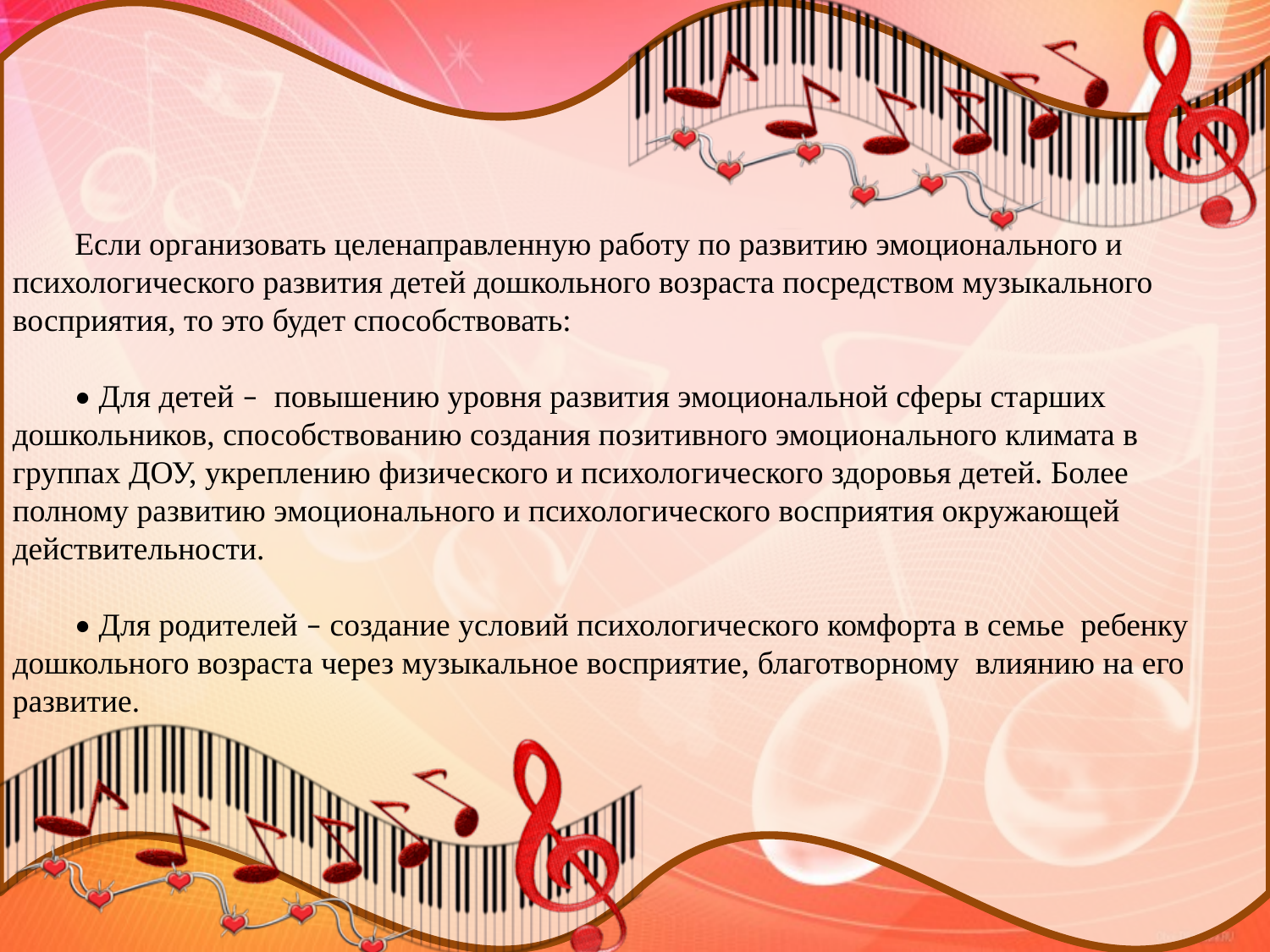

Если организовать целенаправленную работу по развитию эмоционального и психологического развития детей дошкольного возраста посредством музыкального восприятия, то это будет способствовать:

• Для детей –  повышению уровня развития эмоциональной сферы старших дошкольников, способствованию создания позитивного эмоционального климата в группах ДОУ, укреплению физического и психологического здоровья детей. Более полному развитию эмоционального и психологического восприятия окружающей действительности.

• Для родителей – создание условий психологического комфорта в семье  ребенку дошкольного возраста через музыкальное восприятие, благотворному  влиянию на его развитие.